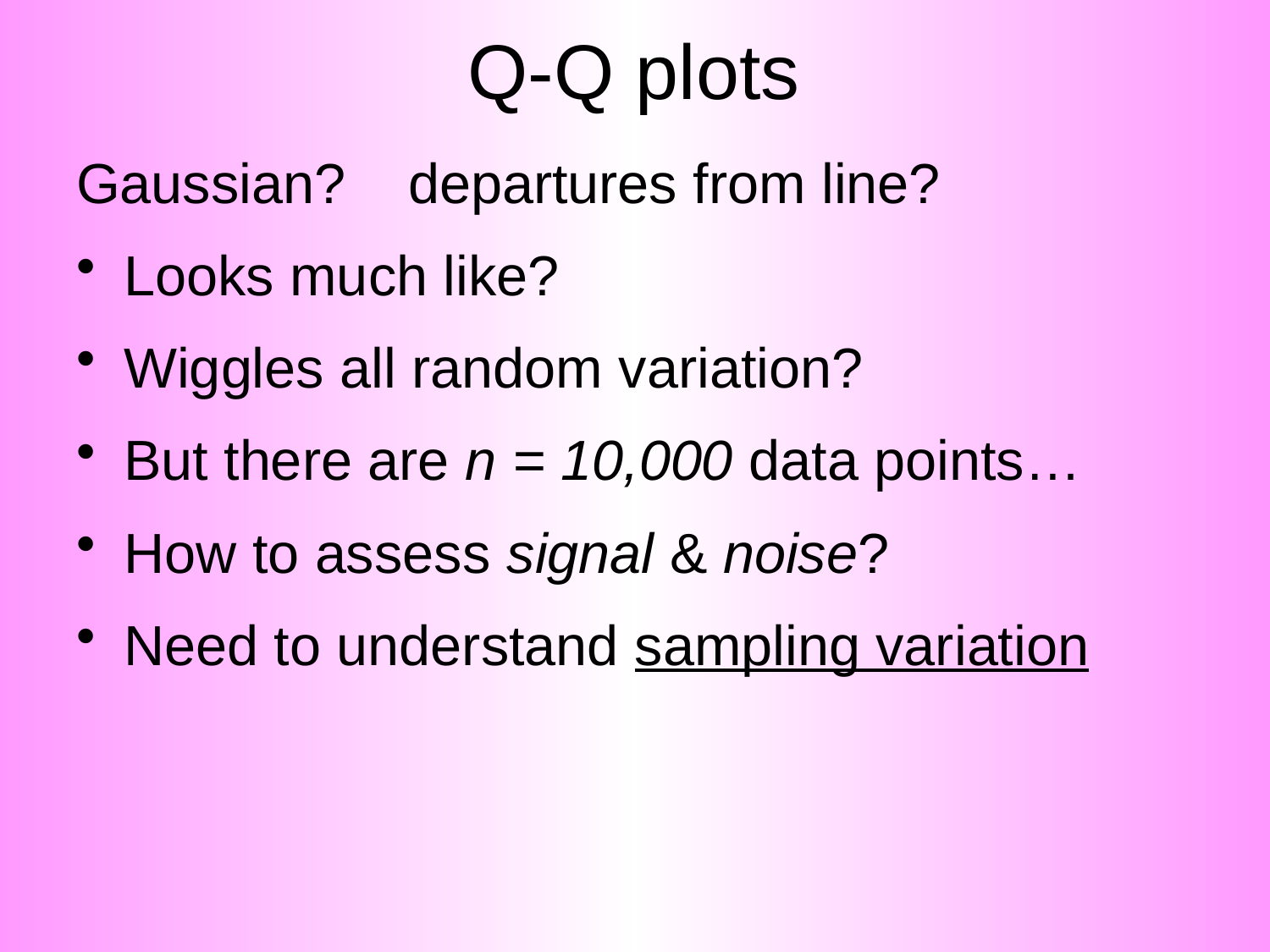

# Q-Q plots
Gaussian?    departures from line?
Looks much like?
Wiggles all random variation?
But there are n = 10,000 data points…
How to assess signal & noise?
Need to understand sampling variation